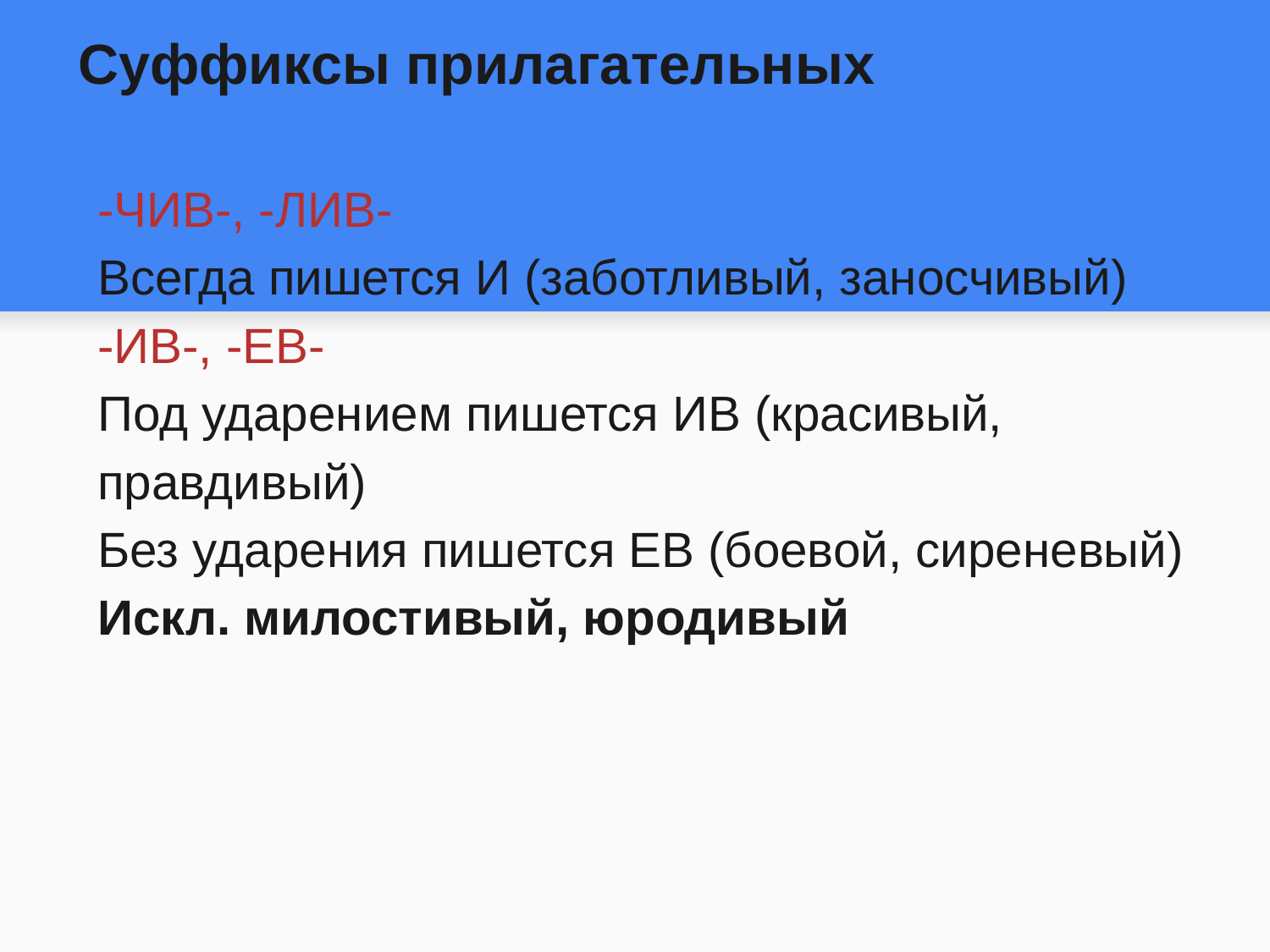

# Суффиксы прилагательных
-ЧИВ-, -ЛИВ- 
Всегда пишется И (заботливый, заносчивый) 
-ИВ-, -ЕВ- 
Под ударением пишется ИВ (красивый, правдивый) 
Без ударения пишется ЕВ (боевой, сиреневый)
Искл. милостивый, юродивый